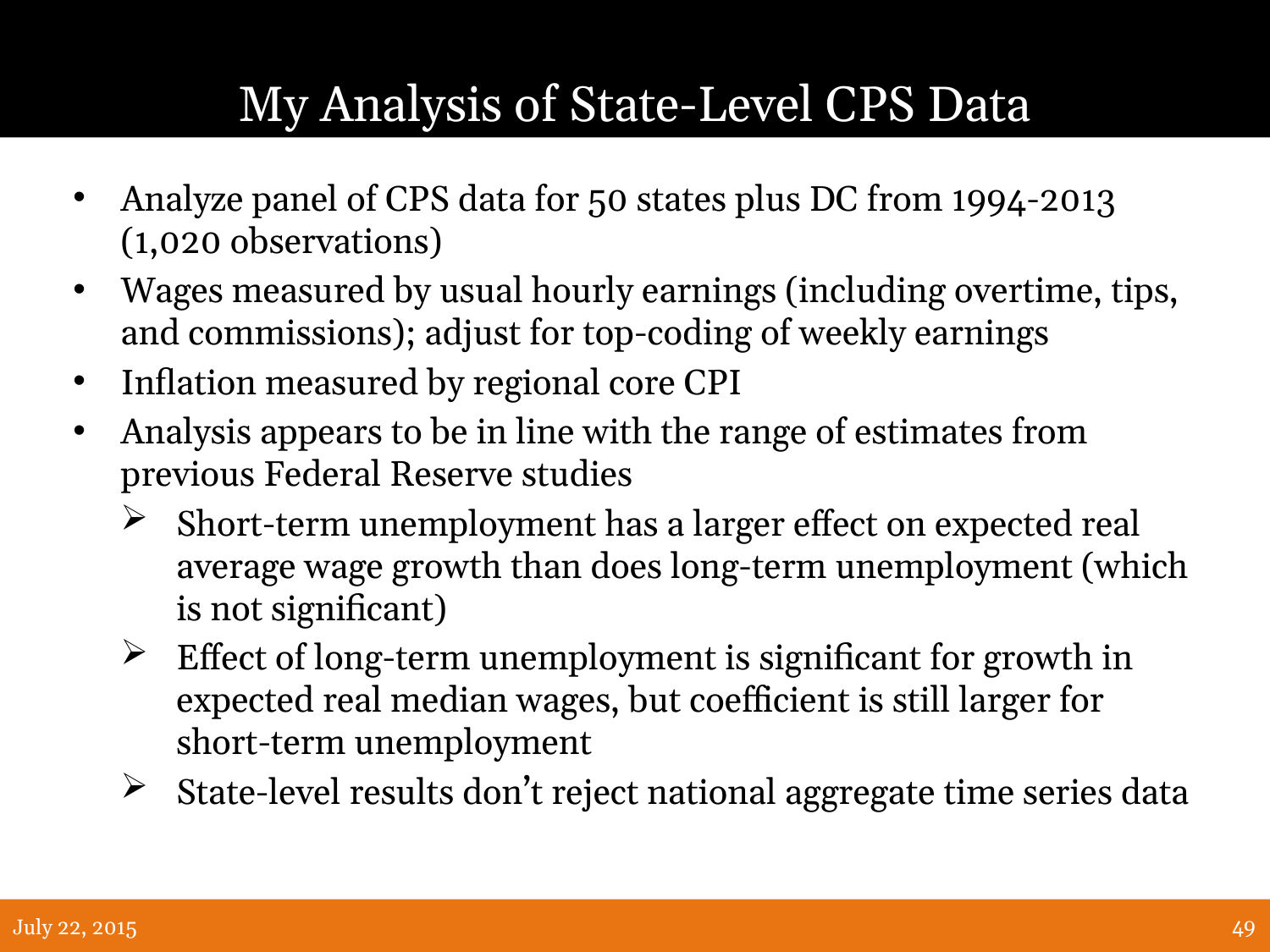

# My Analysis of State-Level CPS Data
Analyze panel of CPS data for 50 states plus DC from 1994-2013 (1,020 observations)
Wages measured by usual hourly earnings (including overtime, tips, and commissions); adjust for top-coding of weekly earnings
Inflation measured by regional core CPI
Analysis appears to be in line with the range of estimates from previous Federal Reserve studies
Short-term unemployment has a larger effect on expected real average wage growth than does long-term unemployment (which is not significant)
Effect of long-term unemployment is significant for growth in expected real median wages, but coefficient is still larger for short-term unemployment
State-level results don’t reject national aggregate time series data

July 22, 2015
49